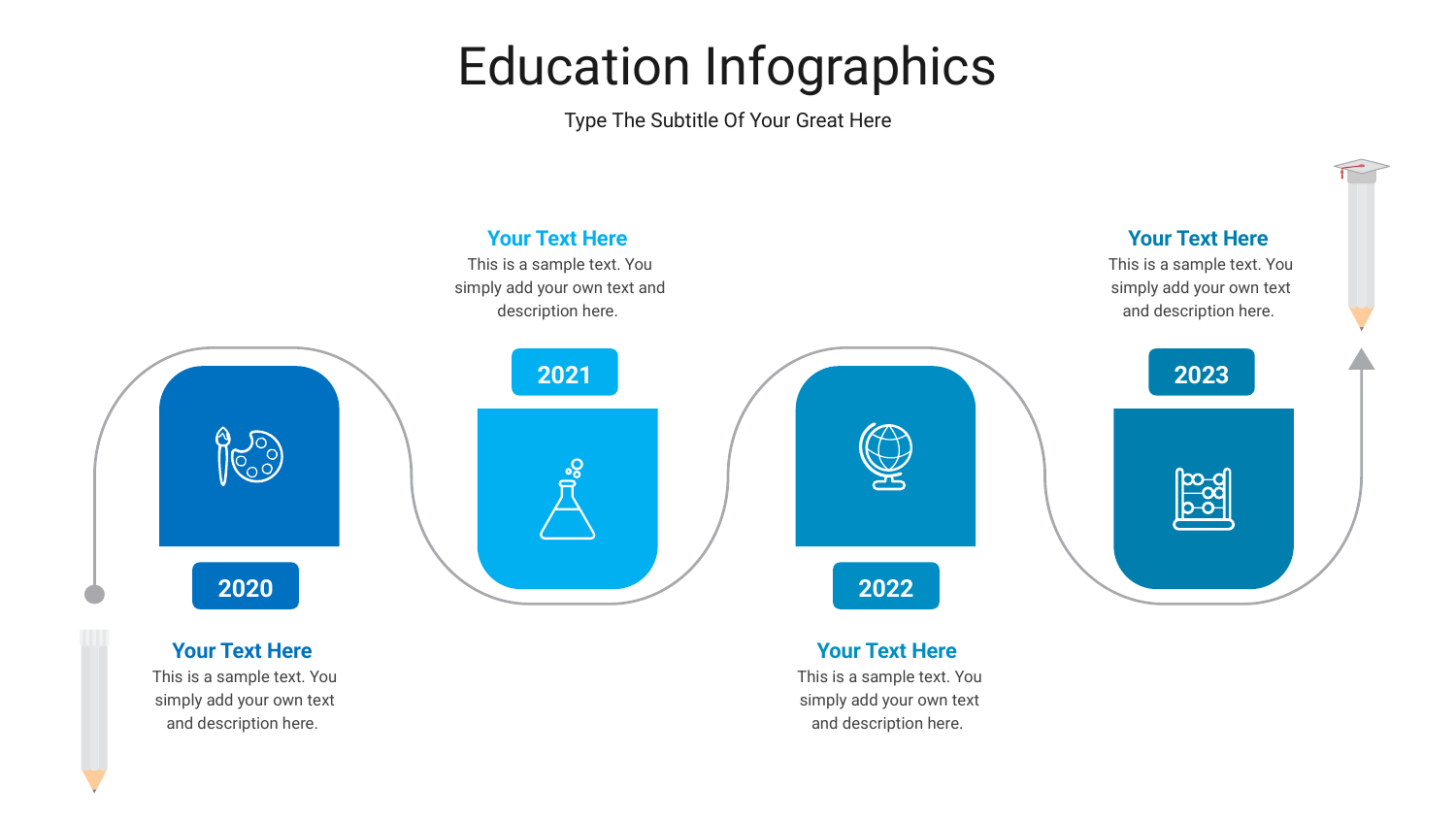

# Education Infographics
Type The Subtitle Of Your Great Here

Your Text Here
This is a sample text. You simply add your own text and description here.
Your Text Here
This is a sample text. You simply add your own text and description here.

2021
2023

2020
2022

Your Text Here
This is a sample text. You simply add your own text and description here.
Your Text Here
This is a sample text. You simply add your own text and description here.